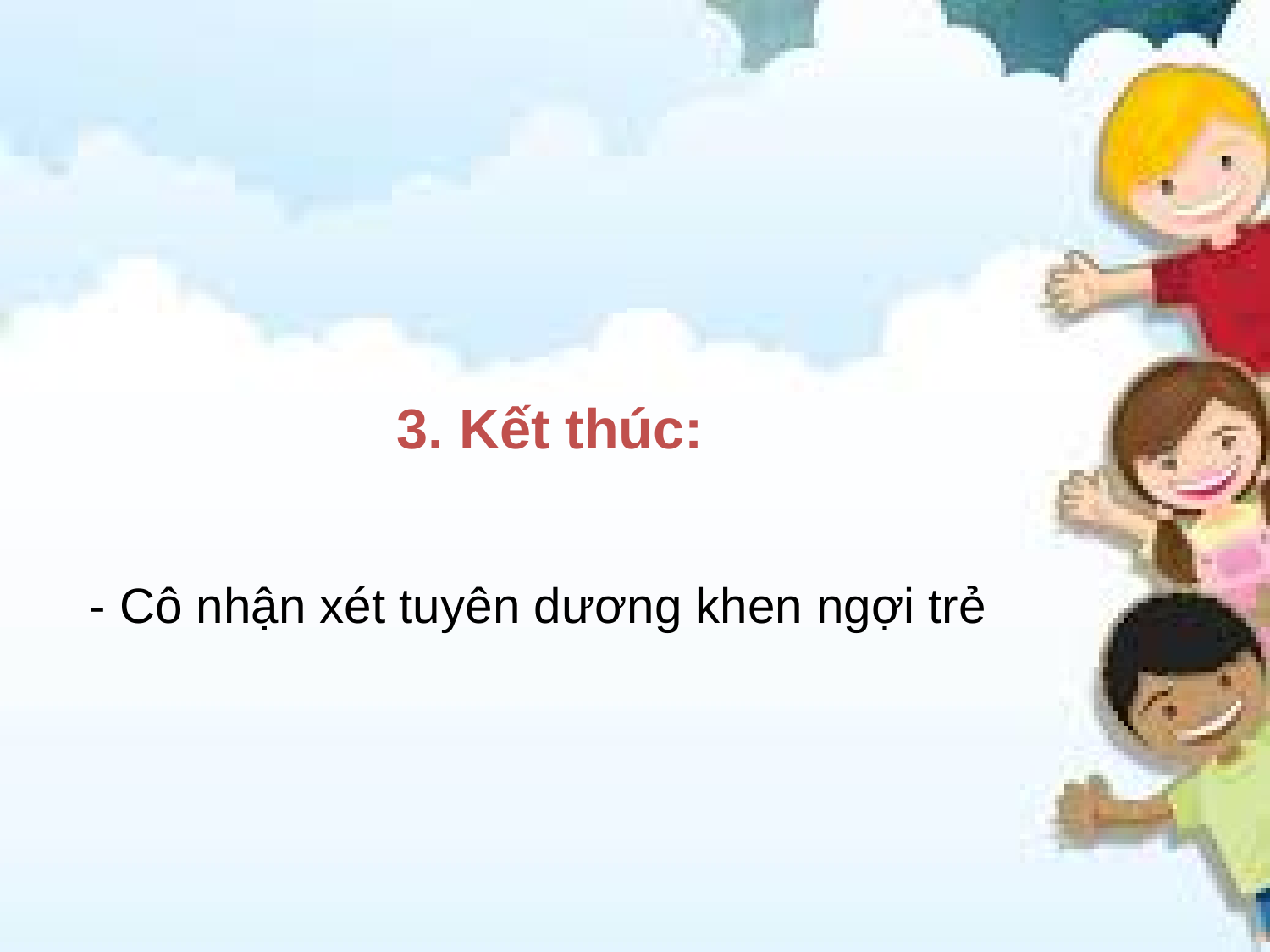

3. Kết thúc:

 - Cô nhận xét tuyên dương khen ngợi trẻ